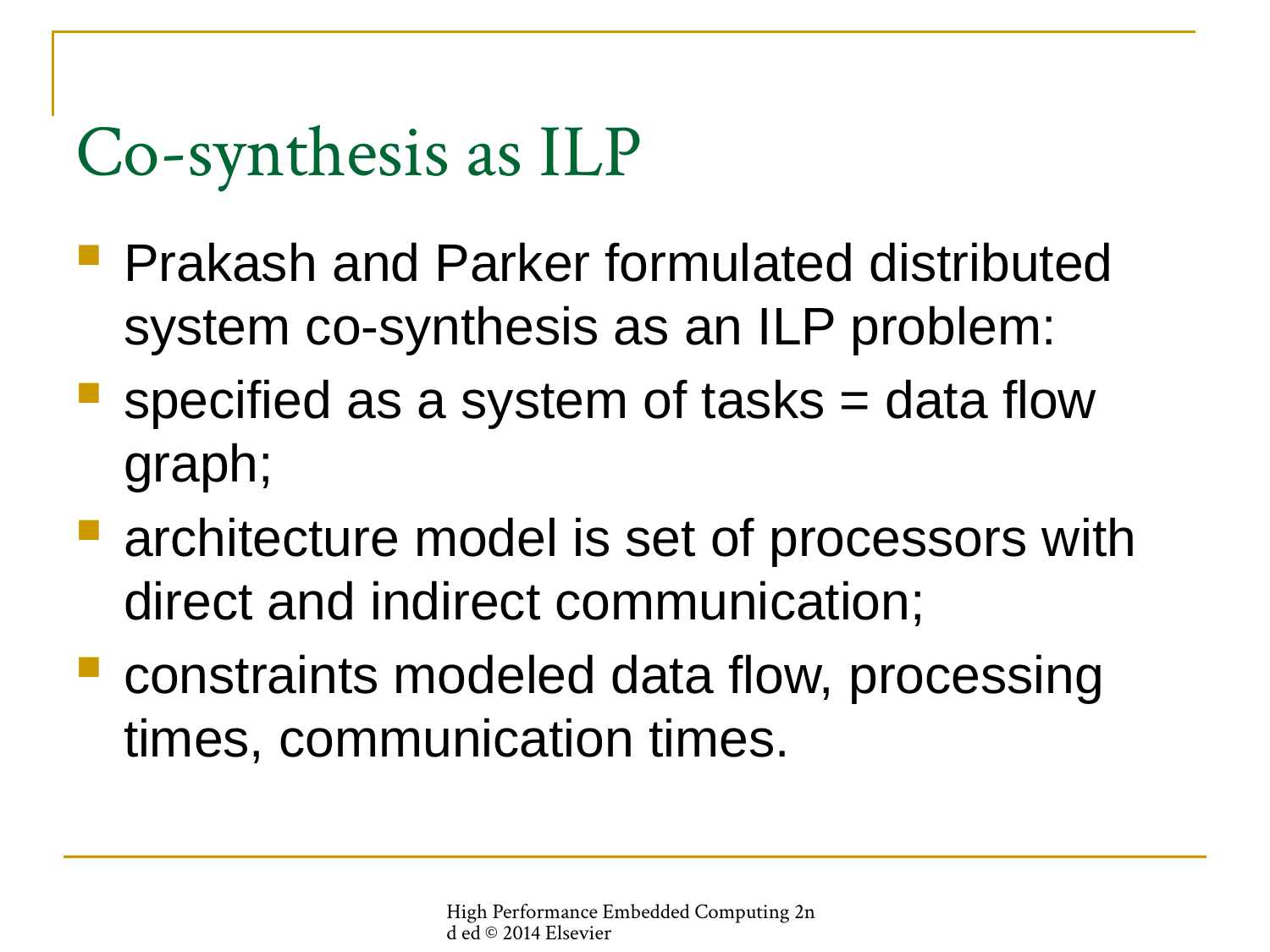

# Co-synthesis as ILP
Prakash and Parker formulated distributed system co-synthesis as an ILP problem:
specified as a system of tasks = data flow graph;
architecture model is set of processors with direct and indirect communication;
constraints modeled data flow, processing times, communication times.
High Performance Embedded Computing 2nd ed © 2014 Elsevier